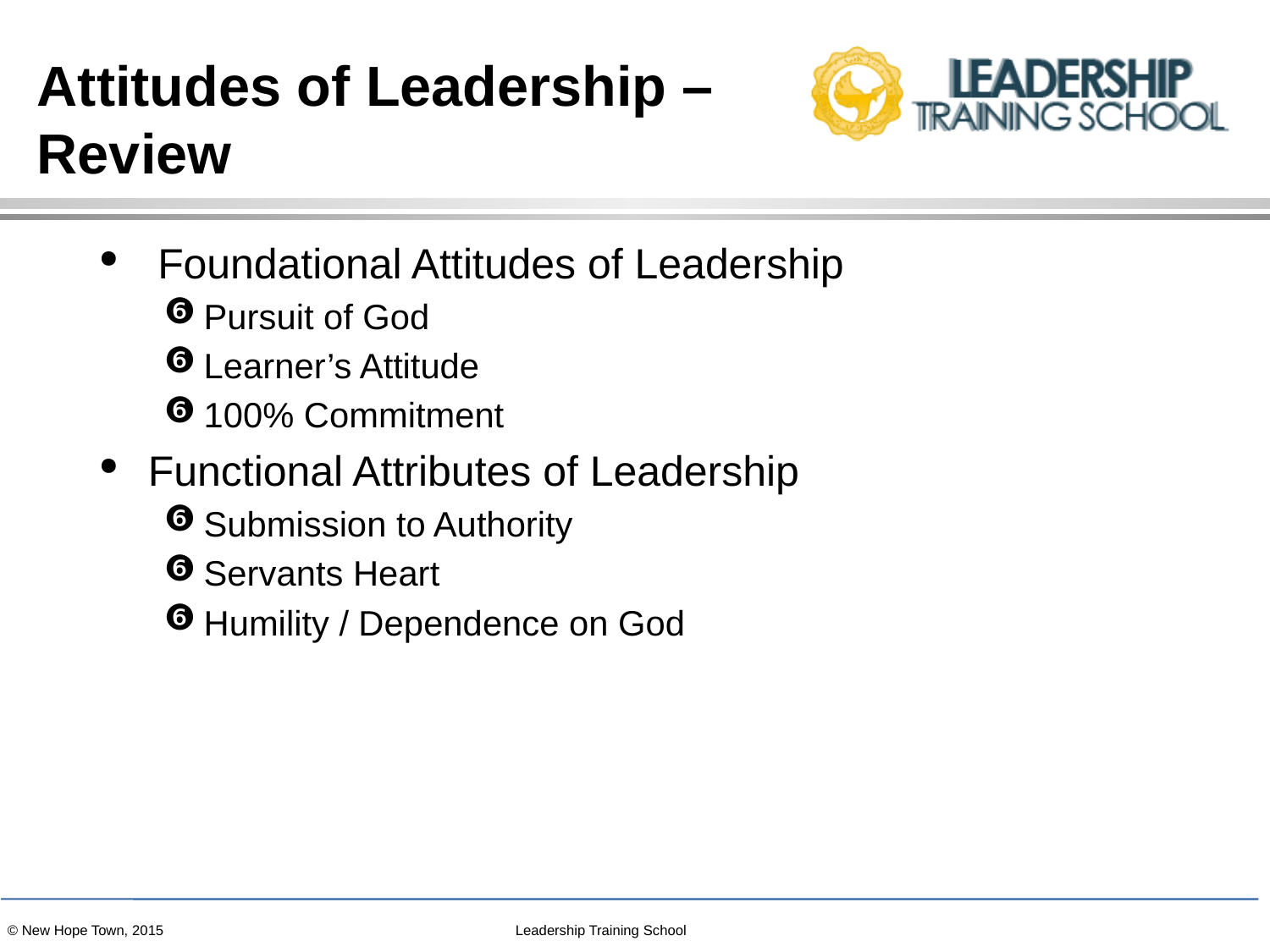

# Attitudes of Leadership – Review
Foundational Attitudes of Leadership
Pursuit of God
Learner’s Attitude
100% Commitment
Functional Attributes of Leadership
Submission to Authority
Servants Heart
Humility / Dependence on God
3